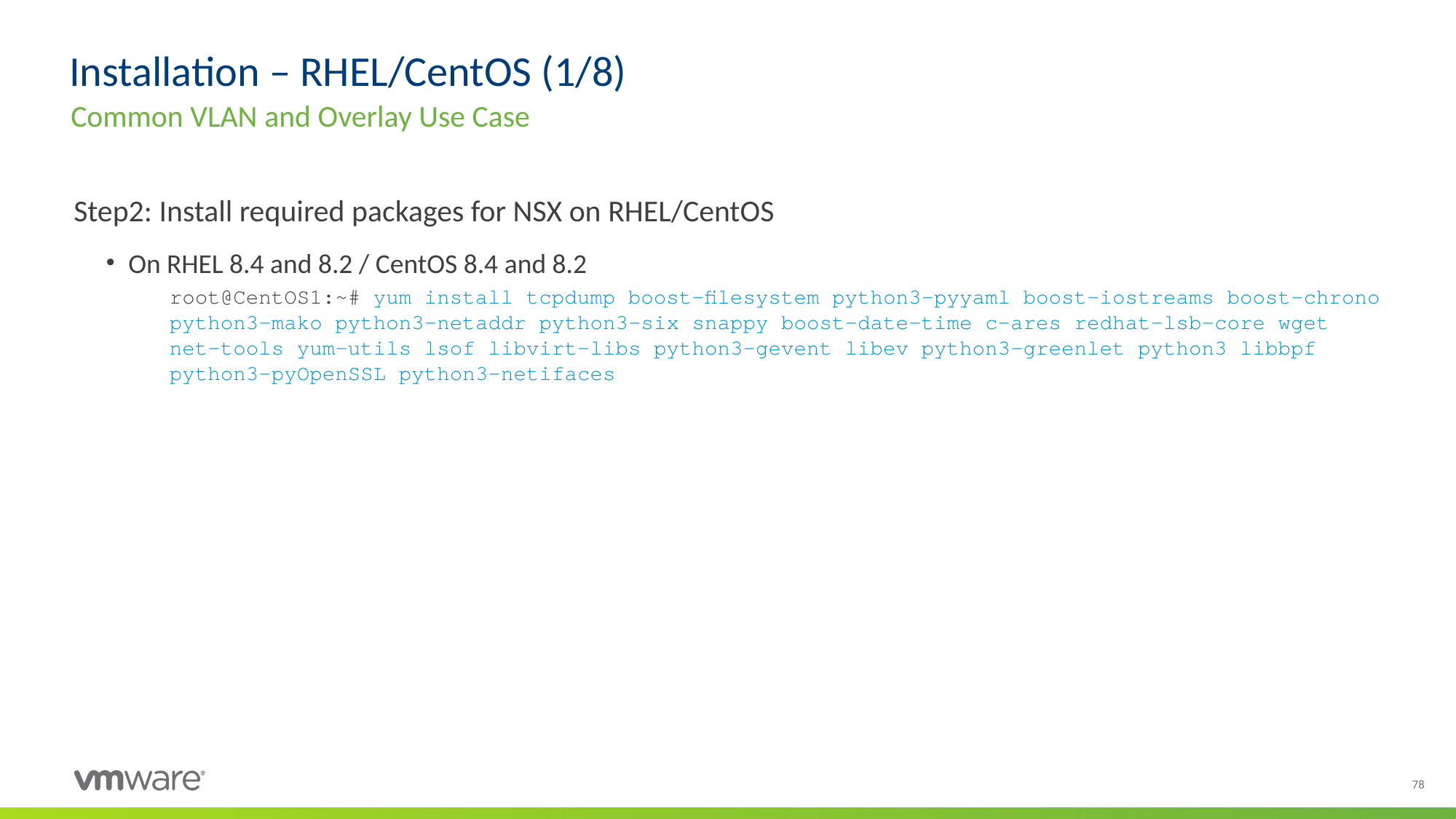

# Installation – RHEL/CentOS (1/8)
Common VLAN and Overlay Use Case
Step2: Install required packages for NSX on RHEL/CentOS
On RHEL 8.4 and 8.2 / CentOS 8.4 and 8.2
root@CentOS1:~# yum install tcpdump boost-filesystem python3-pyyaml boost-iostreams boost-chrono python3-mako python3-netaddr python3-six snappy boost-date-time c-ares redhat-lsb-core wget net-tools yum-utils lsof libvirt-libs python3-gevent libev python3-greenlet python3 libbpf python3-pyOpenSSL python3-netifaces